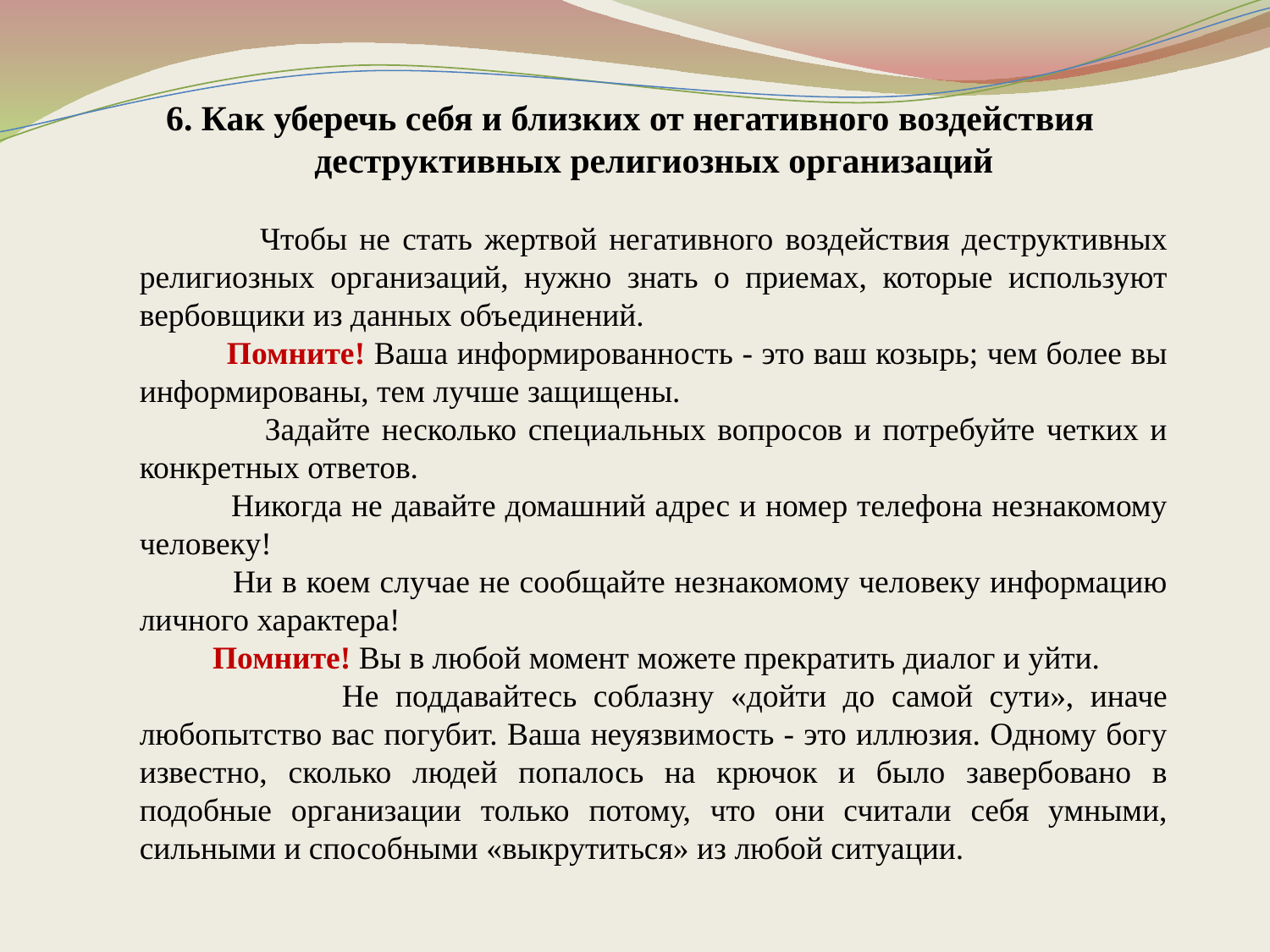

6. Как уберечь себя и близких от негативного воздействия деструктивных религиозных организаций

              Чтобы не стать жертвой негативного воздействия деструктивных религиозных организаций, нужно знать о приемах, которые используют вербовщики из данных объединений.
               Помните! Ваша информированность - это ваш козырь; чем более вы информированы, тем лучше защищены.
               Задайте несколько специальных вопросов и потребуйте четких и конкретных ответов.
               Никогда не давайте домашний адрес и номер телефона незнакомому человеку!
               Ни в коем случае не сообщайте незнакомому человеку информацию личного характера!
               Помните! Вы в любой момент можете прекратить диалог и уйти.
               Не поддавайтесь соблазну «дойти до самой сути», иначе любопытство вас погубит. Ваша неуязвимость - это иллюзия. Одному богу известно, сколько людей попалось на крючок и было завербовано в подобные организации только потому, что они считали себя умными, сильными и способными «выкрутиться» из любой ситуации.